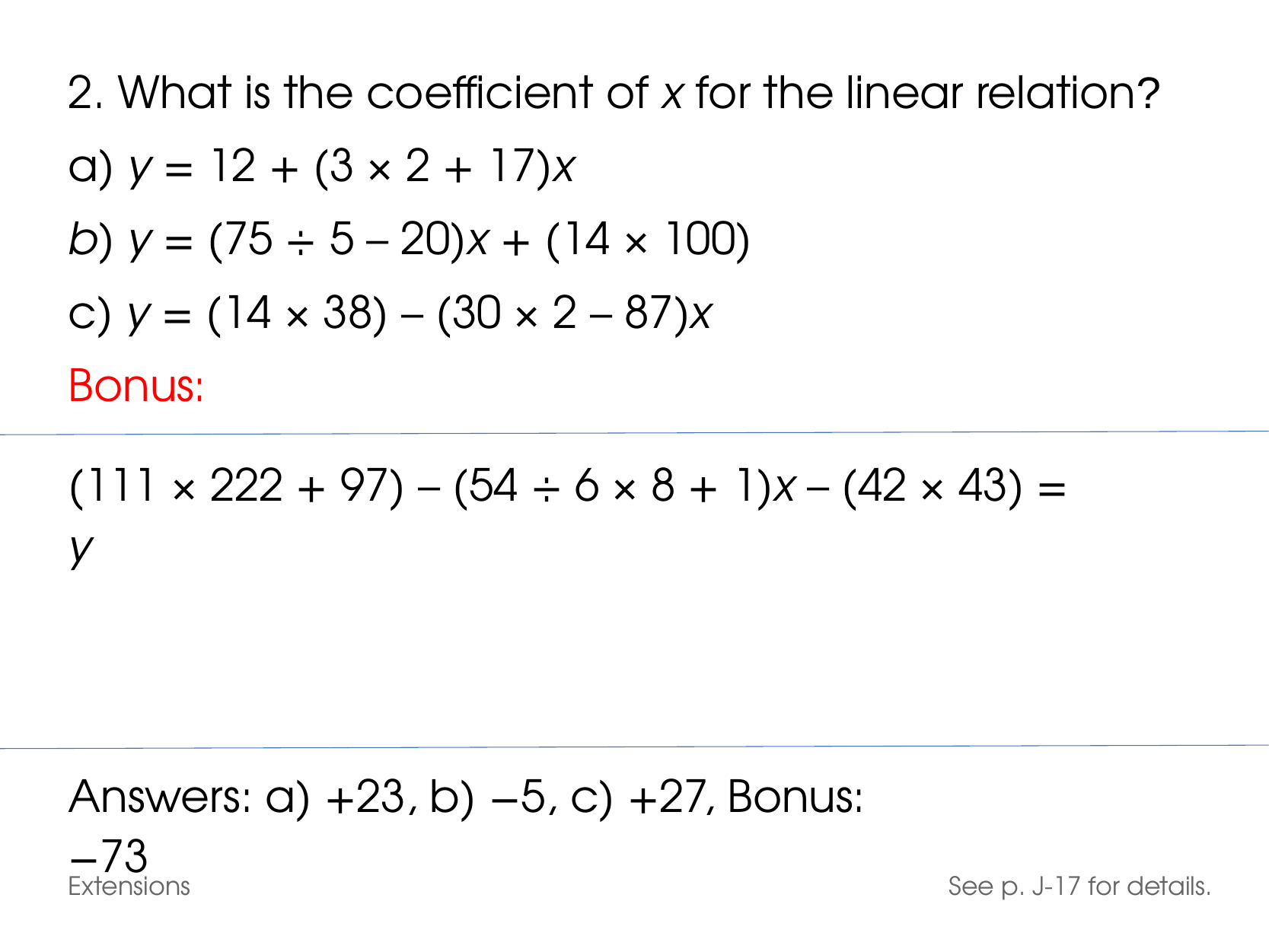

2. What is the coefficient of x for the linear relation?
a) y = 12 + (3 × 2 + 17)x
b) y = (75 ÷ 5 – 20)x + (14 × 100)
c) y = (14 × 38) – (30 × 2 – 87)x
Bonus:
(111 × 222 + 97) – (54 ÷ 6 × 8 + 1)x – (42 × 43) = y
Answers: a) +23, b) −5, c) +27, Bonus: −73
Extensions
See p. J-17 for details.